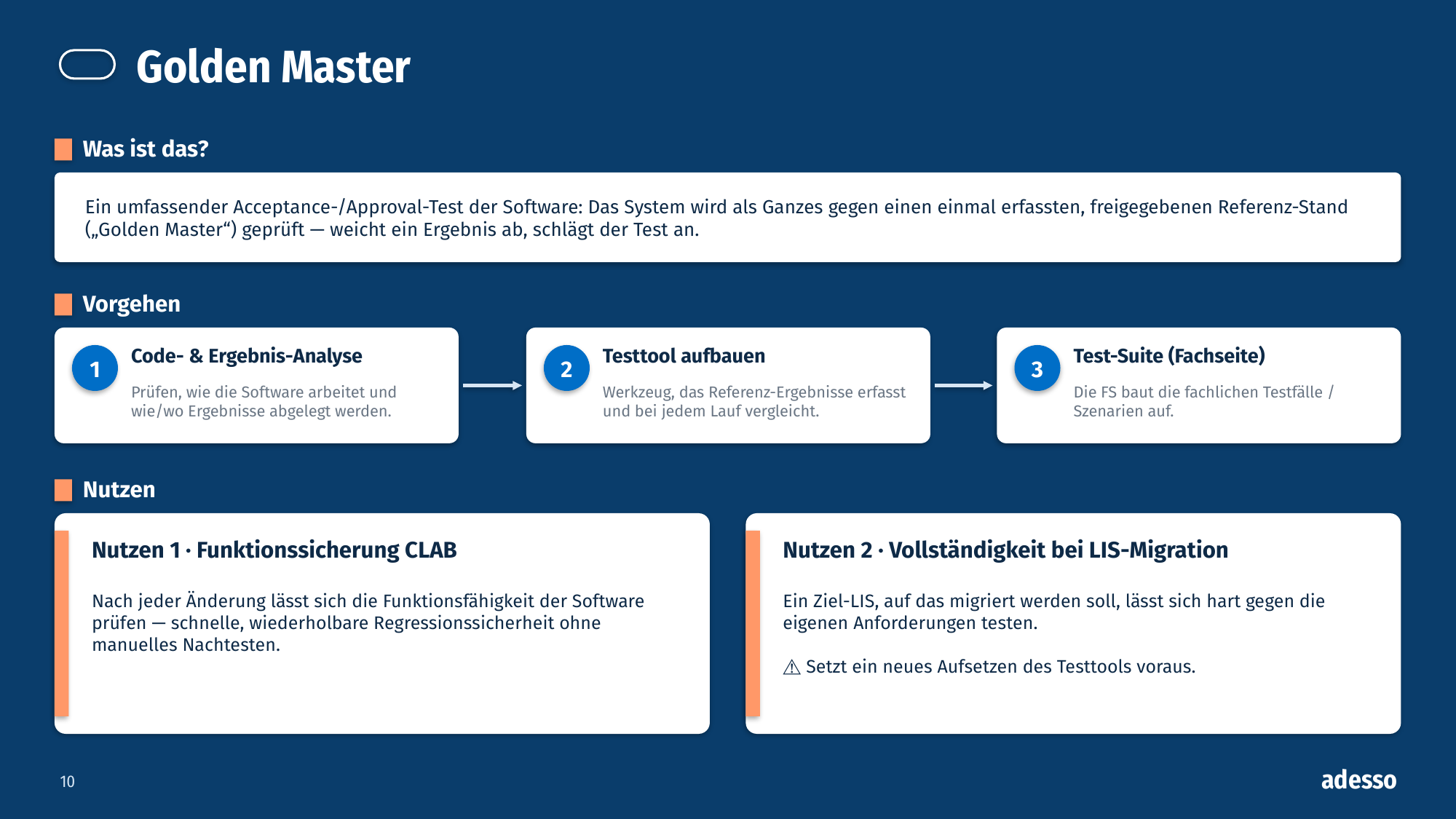

Golden Master

Was ist das?

Ein umfassender Acceptance-/Approval-Test der Software: Das System wird als Ganzes gegen einen einmal erfassten, freigegebenen Referenz-Stand („Golden Master“) geprüft — weicht ein Ergebnis ab, schlägt der Test an.
Vorgehen

Code- & Ergebnis-Analyse
Testtool aufbauen
Test-Suite (Fachseite)

1

2

3
Prüfen, wie die Software arbeitet und wie/wo Ergebnisse abgelegt werden.
Werkzeug, das Referenz-Ergebnisse erfasst und bei jedem Lauf vergleicht.
Die FS baut die fachlichen Testfälle / Szenarien auf.
Nutzen

Nutzen 1 · Funktionssicherung CLAB
Nutzen 2 · Vollständigkeit bei LIS-Migration
Nach jeder Änderung lässt sich die Funktionsfähigkeit der Software prüfen — schnelle, wiederholbare Regressionssicherheit ohne manuelles Nachtesten.
Ein Ziel-LIS, auf das migriert werden soll, lässt sich hart gegen die eigenen Anforderungen testen.

⚠ Setzt ein neues Aufsetzen des Testtools voraus.
adesso
10